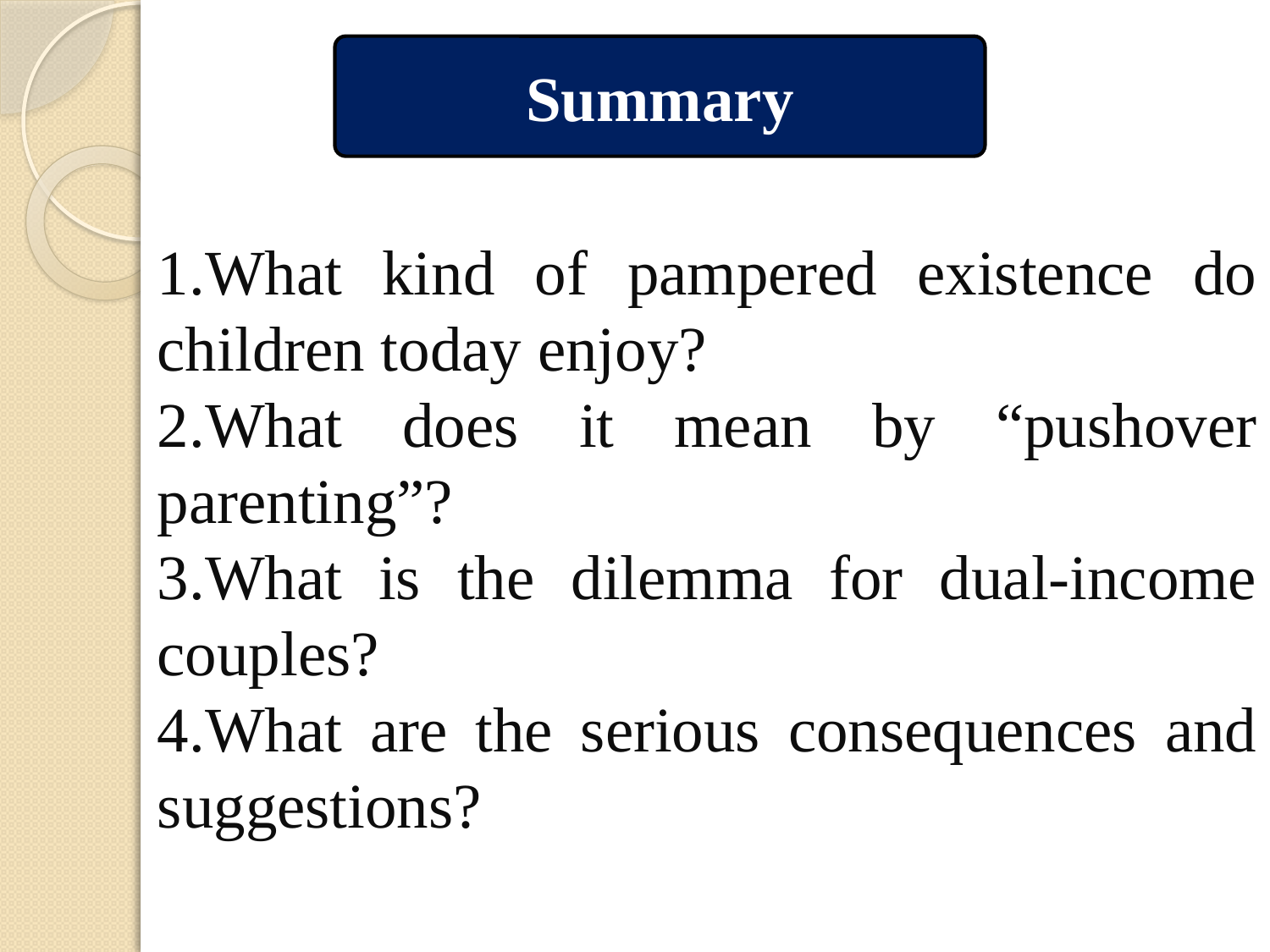

Summary
1.What kind of pampered existence do children today enjoy?
2.What does it mean by “pushover parenting”?
3.What is the dilemma for dual-income couples?
4.What are the serious consequences and suggestions?